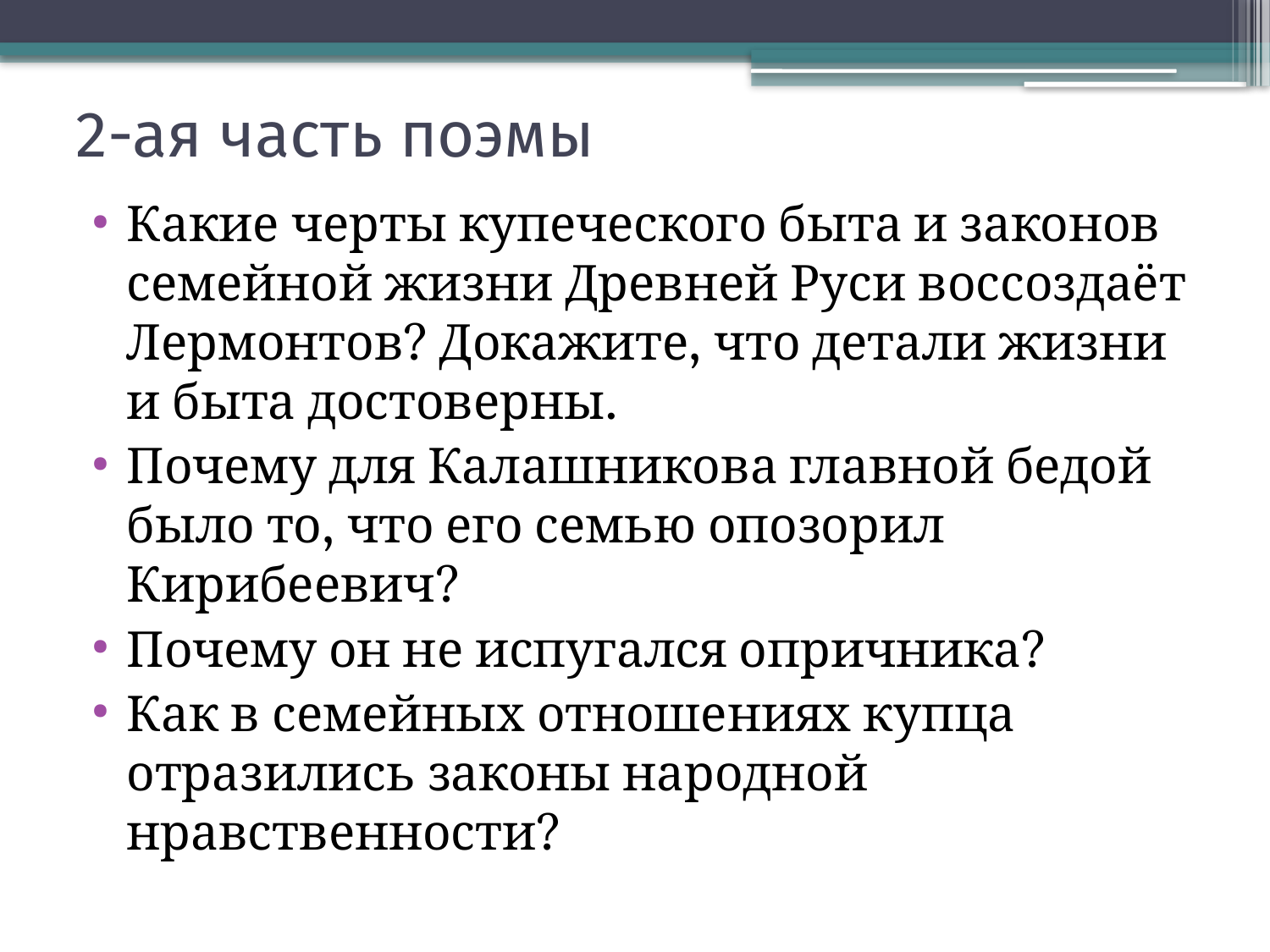

# 2-ая часть поэмы
Какие черты купеческого быта и законов семейной жизни Древней Руси воссоздаёт Лермонтов? Докажите, что детали жизни и быта достоверны.
Почему для Калашникова главной бедой было то, что его семью опозорил Кирибеевич?
Почему он не испугался опричника?
Как в семейных отношениях купца отразились законы народной нравственности?